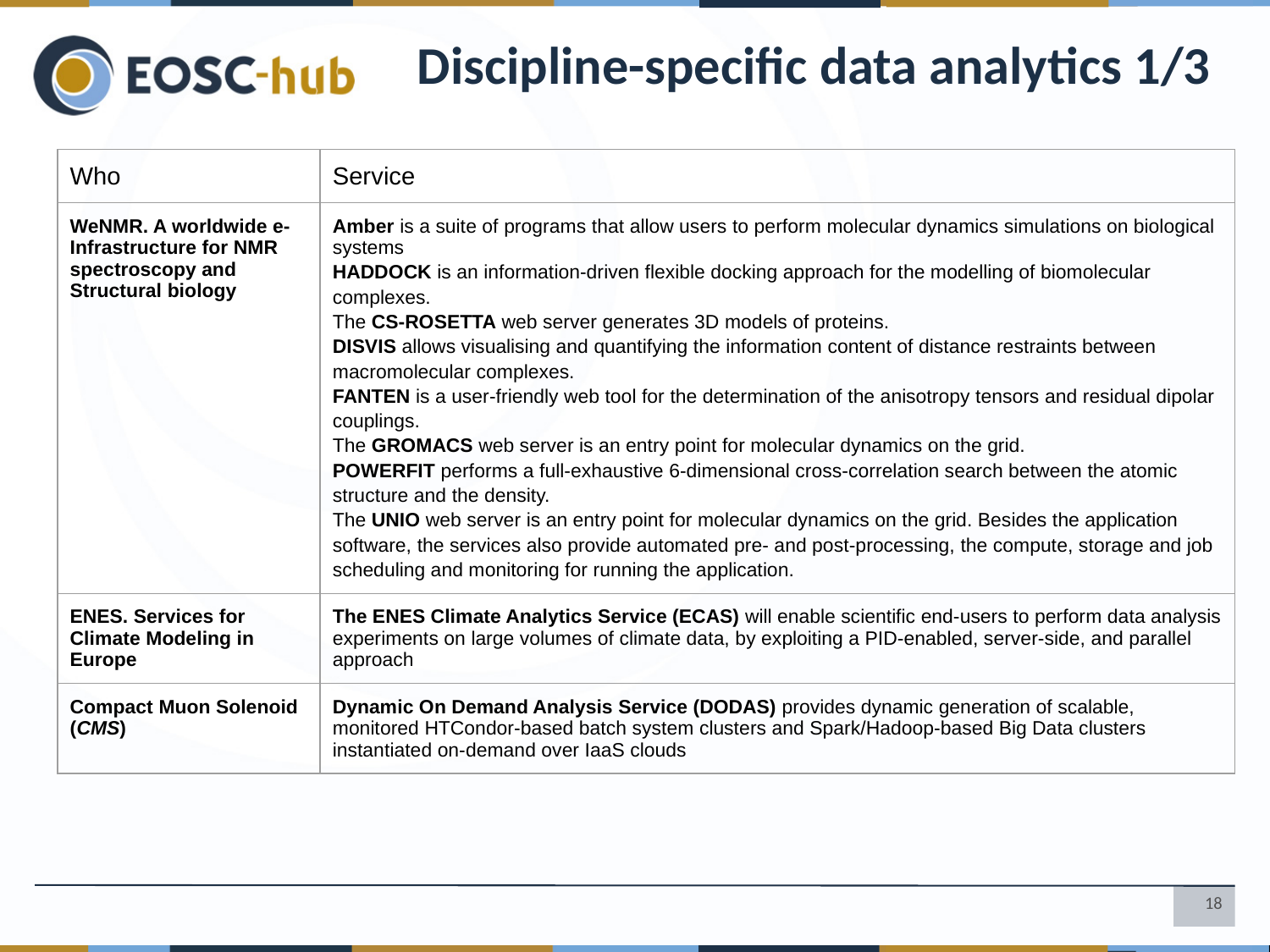

# Discipline-specific data analytics 1/3
| Who | Service |
| --- | --- |
| WeNMR. A worldwide e-Infrastructure for NMR spectroscopy and Structural biology | Amber is a suite of programs that allow users to perform molecular dynamics simulations on biological systems HADDOCK is an information-driven flexible docking approach for the modelling of biomolecular complexes. The CS-ROSETTA web server generates 3D models of proteins. DISVIS allows visualising and quantifying the information content of distance restraints between macromolecular complexes. FANTEN is a user-friendly web tool for the determination of the anisotropy tensors and residual dipolar couplings. The GROMACS web server is an entry point for molecular dynamics on the grid. POWERFIT performs a full-exhaustive 6-dimensional cross-correlation search between the atomic structure and the density. The UNIO web server is an entry point for molecular dynamics on the grid. Besides the application software, the services also provide automated pre- and post-processing, the compute, storage and job scheduling and monitoring for running the application. |
| ENES. Services for Climate Modeling in Europe | The ENES Climate Analytics Service (ECAS) will enable scientific end-users to perform data analysis experiments on large volumes of climate data, by exploiting a PID-enabled, server-side, and parallel approach |
| Compact Muon Solenoid (CMS) | Dynamic On Demand Analysis Service (DODAS) provides dynamic generation of scalable, monitored HTCondor-based batch system clusters and Spark/Hadoop-based Big Data clusters instantiated on-demand over IaaS clouds |
18